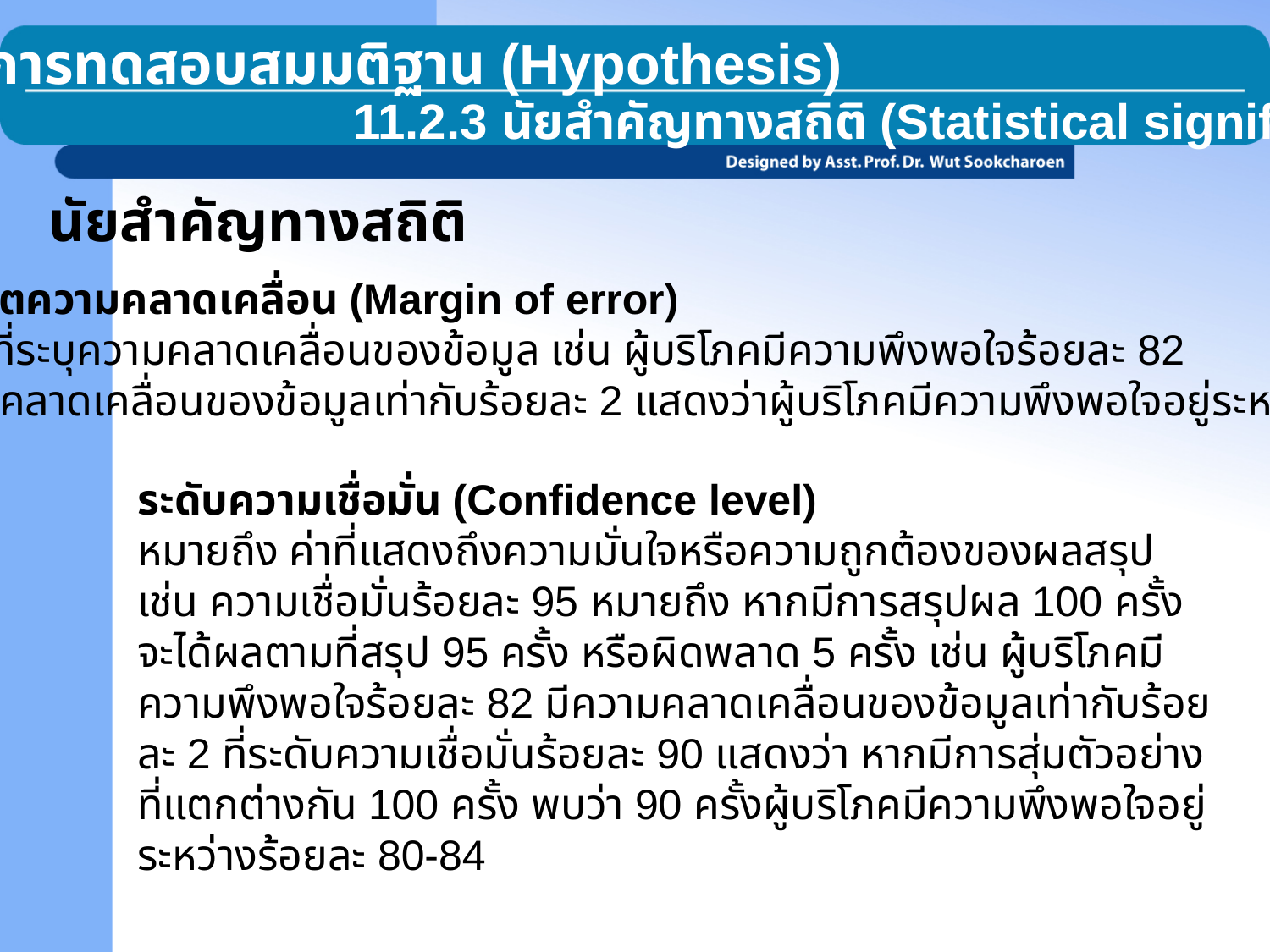

11.2 การทดสอบสมมติฐาน (Hypothesis)
11.2.3 นัยสำคัญทางสถิติ (Statistical significance)
นัยสำคัญทางสถิติ
ขอบเขตความคลาดเคลื่อน (Margin of error)
เป็นค่าที่ระบุความคลาดเคลื่อนของข้อมูล เช่น ผู้บริโภคมีความพึงพอใจร้อยละ 82
มีความคลาดเคลื่อนของข้อมูลเท่ากับร้อยละ 2 แสดงว่าผู้บริโภคมีความพึงพอใจอยู่ระหว่าง 80-84
ระดับความเชื่อมั่น (Confidence level)
หมายถึง ค่าที่แสดงถึงความมั่นใจหรือความถูกต้องของผลสรุป เช่น ความเชื่อมั่นร้อยละ 95 หมายถึง หากมีการสรุปผล 100 ครั้ง จะได้ผลตามที่สรุป 95 ครั้ง หรือผิดพลาด 5 ครั้ง เช่น ผู้บริโภคมีความพึงพอใจร้อยละ 82 มีความคลาดเคลื่อนของข้อมูลเท่ากับร้อยละ 2 ที่ระดับความเชื่อมั่นร้อยละ 90 แสดงว่า หากมีการสุ่มตัวอย่างที่แตกต่างกัน 100 ครั้ง พบว่า 90 ครั้งผู้บริโภคมีความพึงพอใจอยู่ระหว่างร้อยละ 80-84